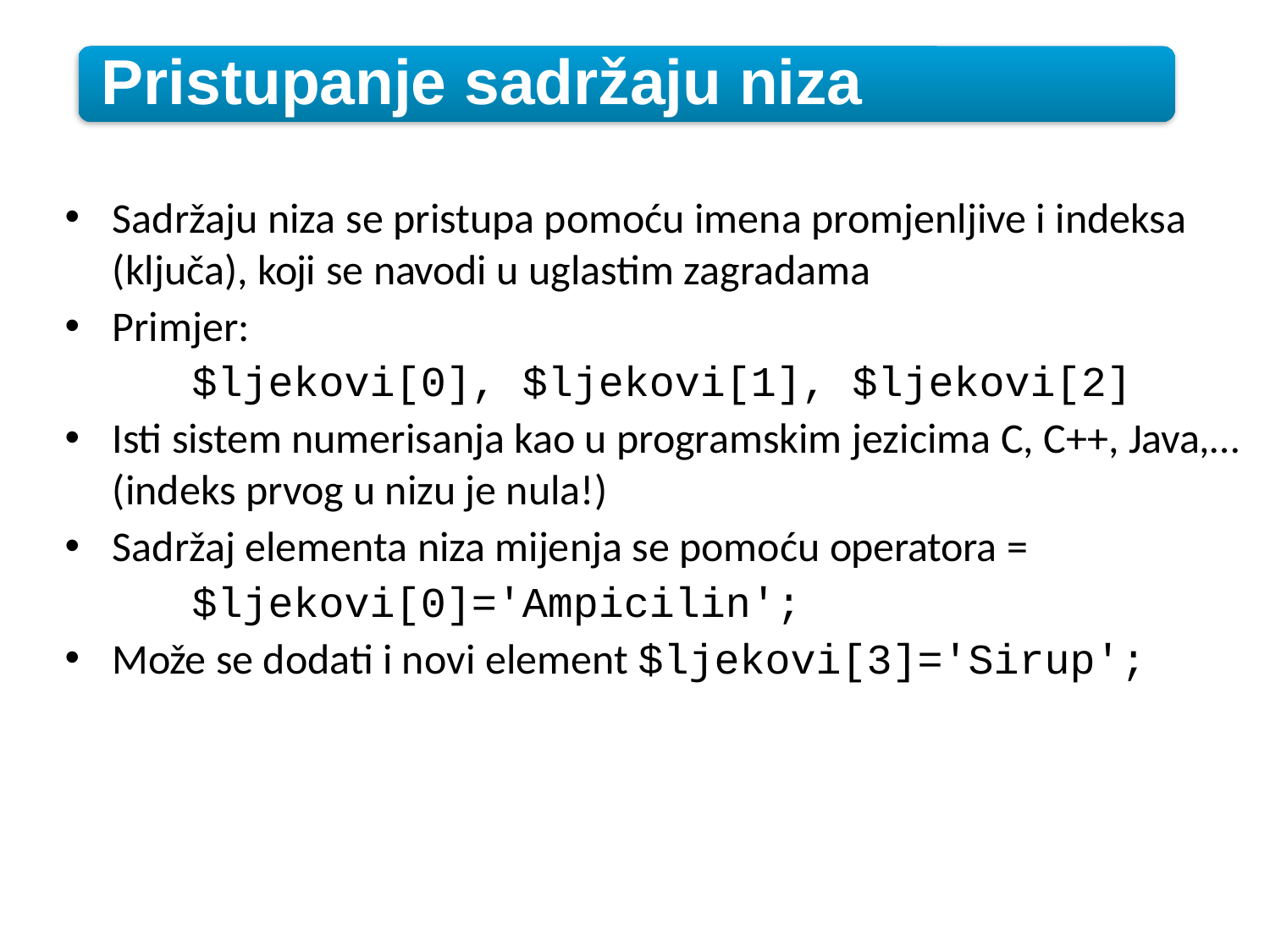

Pristupanje sadržaju niza
Sadržaju niza se pristupa pomoću imena promjenljive i indeksa (ključa), koji se navodi u uglastim zagradama
Primjer:
	$ljekovi[0], $ljekovi[1], $ljekovi[2]
Isti sistem numerisanja kao u programskim jezicima C, C++, Java,… (indeks prvog u nizu je nula!)
Sadržaj elementa niza mijenja se pomoću operatora =
	$ljekovi[0]='Ampicilin';
Može se dodati i novi element $ljekovi[3]='Sirup';
Upo
4